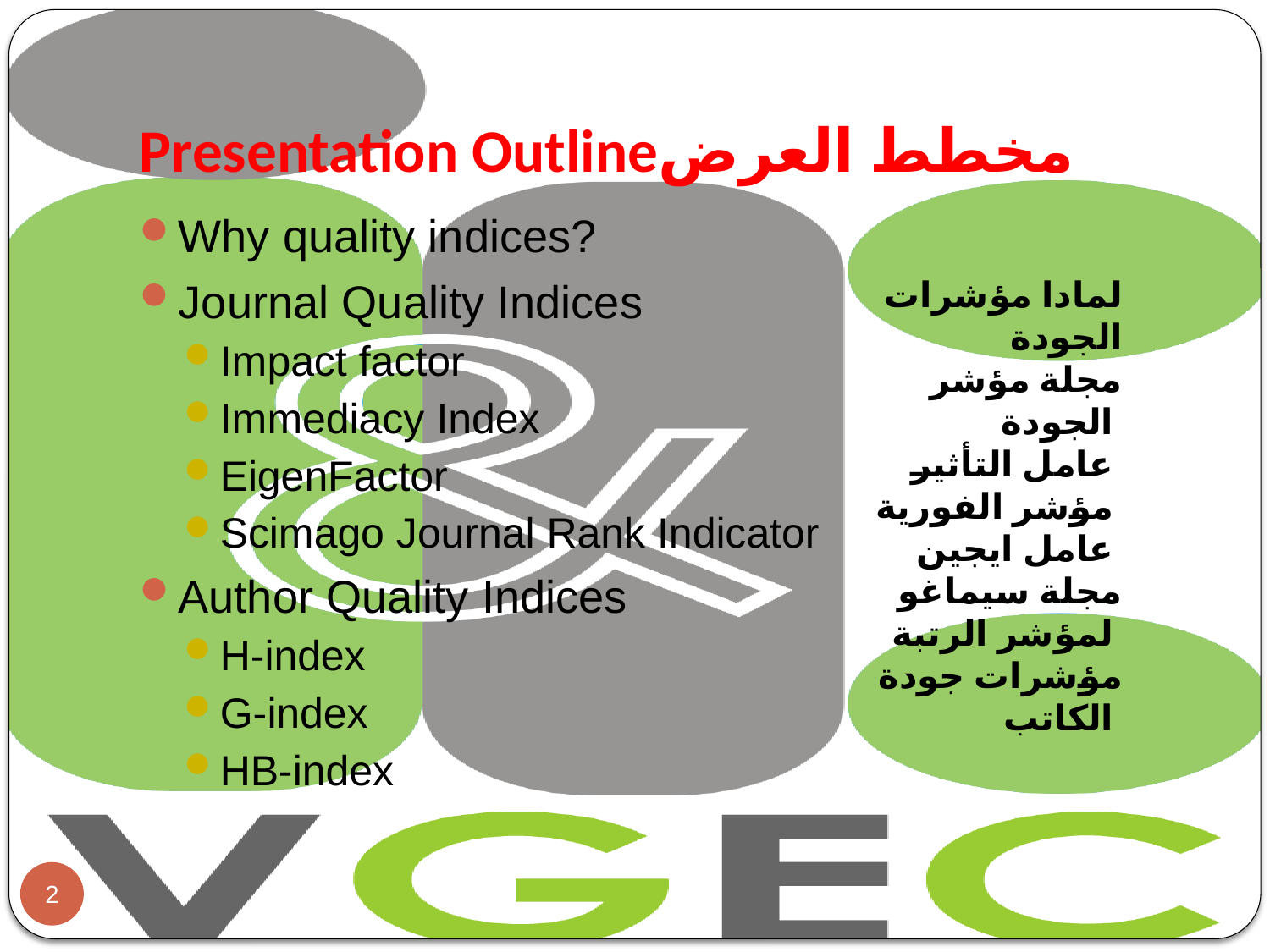

# Presentation Outlineمخطط العرض
Why quality indices?
Journal Quality Indices
Impact factor
Immediacy Index
EigenFactor
Scimago Journal Rank Indicator
Author Quality Indices
H-index
G-index
HB-index

لمادا مؤشرات الجودة
مجلة مؤشر الجودة
عامل التأثير
مؤشر الفورية
عامل ايجين
مجلة سيماغو لمؤشر الرتبة
مؤشرات جودة  الكاتب

2